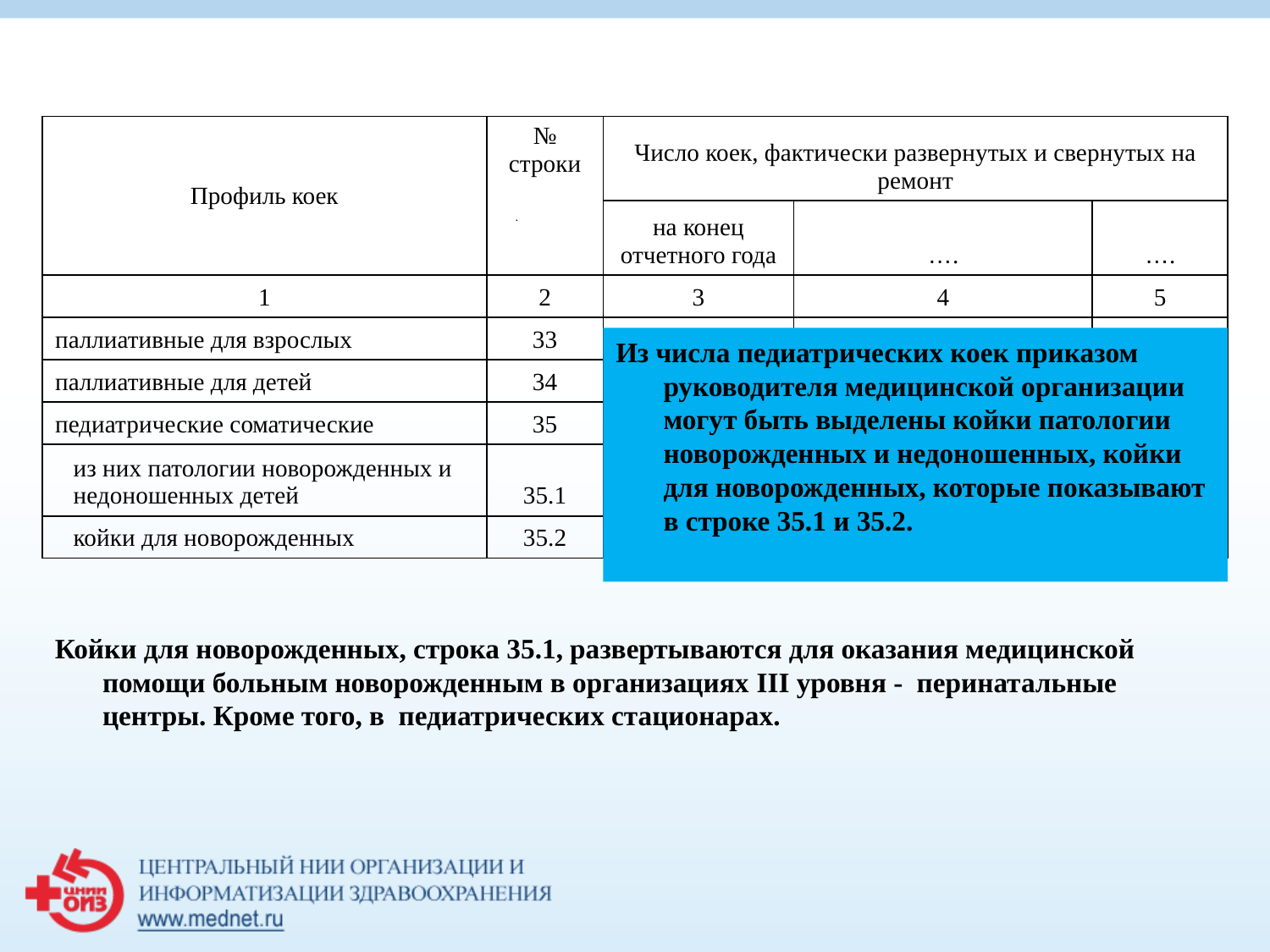

| Профиль коек | № строки | Число коек, фактически развернутых и свернутых на ремонт |  |  |
| --- | --- | --- | --- | --- |
|  |  | на конец отчетного года | …. | …. |
| 1 | 2 | 3 | 4 | 5 |
| паллиативные для взрослых | 33 |  |  |  |
| паллиативные для детей | 34 |  |  |  |
| педиатрические соматические | 35 |  |  |  |
| из них патологии новорожденных и недоношенных детей | 35.1 |  |  |  |
| койки для новорожденных | 35.2 |  |  |  |

Из числа педиатрических коек приказом руководителя медицинской организации могут быть выделены койки патологии новорожденных и недоношенных, койки для новорожденных, которые показывают в строке 35.1 и 35.2.
Койки для новорожденных, строка 35.1, развертываются для оказания медицинской помощи больным новорожденным в организациях III уровня -  перинатальные центры. Кроме того, в  педиатрических стационарах.